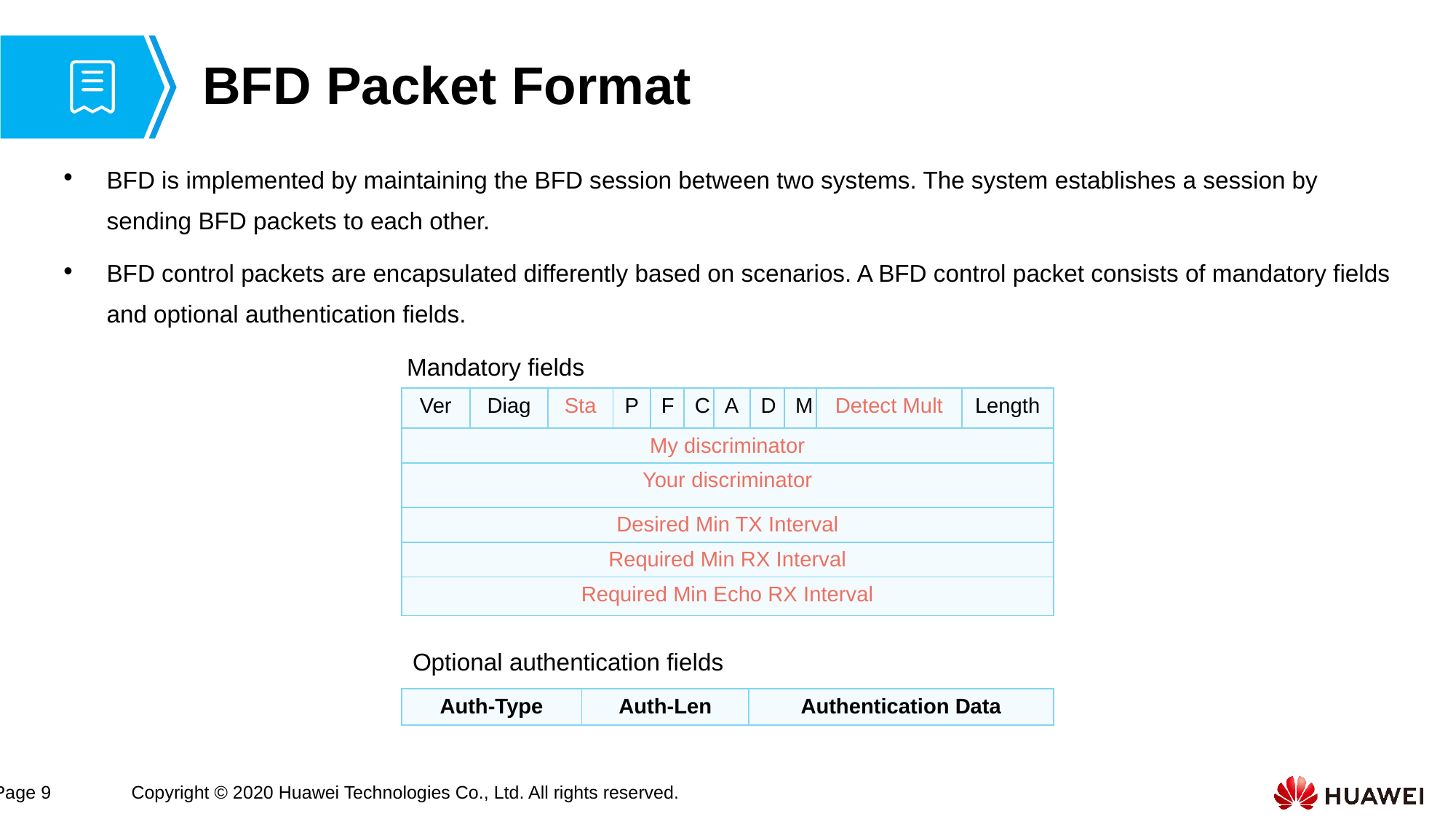

# BFD Packet Format
BFD is implemented by maintaining the BFD session between two systems. The system establishes a session by sending BFD packets to each other.
BFD control packets are encapsulated differently based on scenarios. A BFD control packet consists of mandatory fields and optional authentication fields.
Mandatory fields
| Ver | Diag | Sta | P | F | C | A | D | M | Detect Mult | Length |
| --- | --- | --- | --- | --- | --- | --- | --- | --- | --- | --- |
| My discriminator |  |  |  |  |  |  |  |  |  |  |
| Your discriminator |  |  |  |  |  |  |  |  |  |  |
| Desired Min TX Interval |  |  |  |  |  |  |  |  |  |  |
| Required Min RX Interval |  |  |  |  |  |  |  |  |  |  |
| Required Min Echo RX Interval |  |  |  |  |  |  |  |  |  |  |
Optional authentication fields
| Auth-Type | Auth-Len | Authentication Data |
| --- | --- | --- |